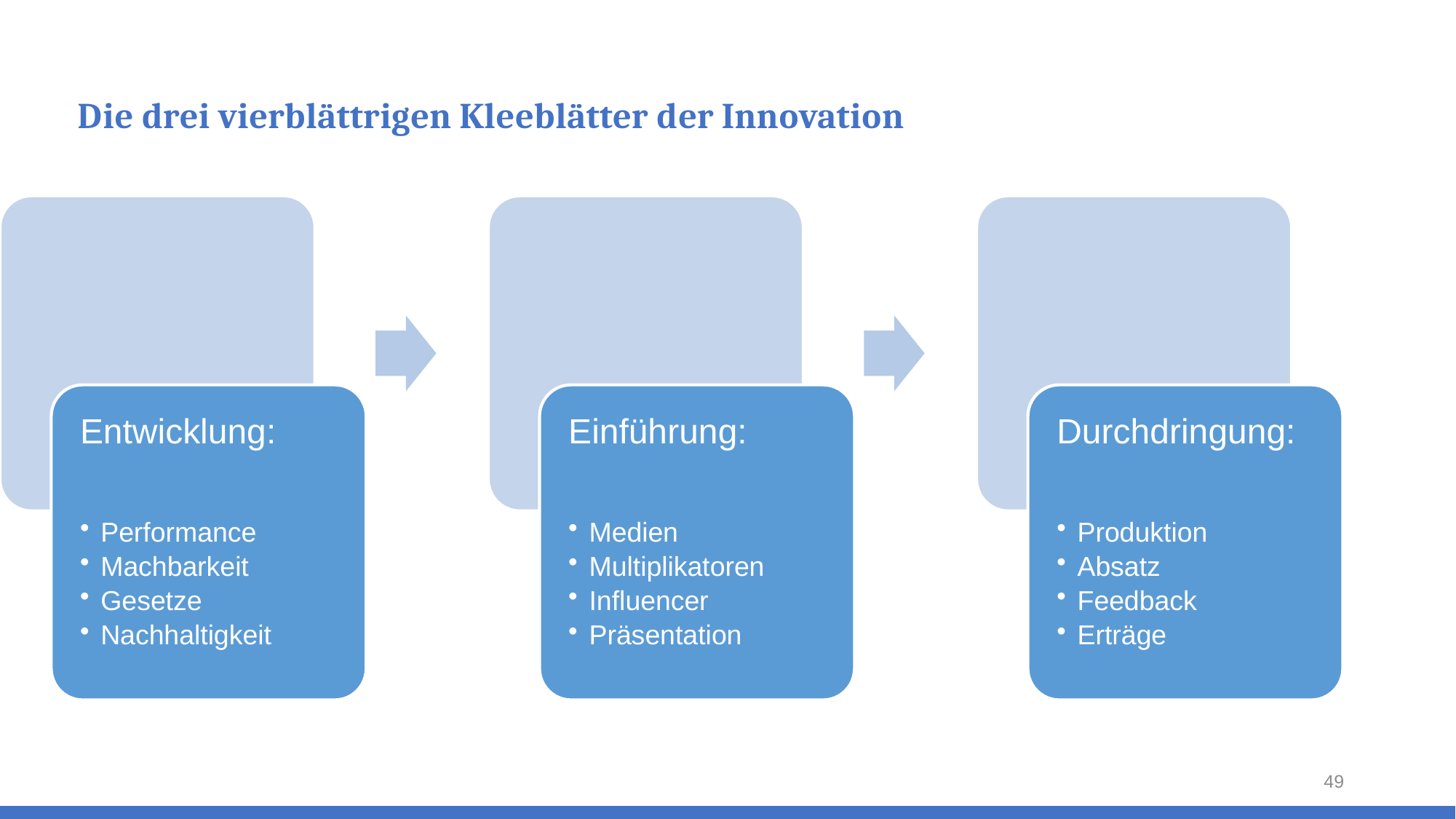

Entwicklung:

Performance
Machbarkeit
Gesetze
Nachhaltigkeit
Einführung:

Medien
Multiplikatoren
Influencer
Präsentation
Durchdringung:

Produktion
Absatz
Feedback
Erträge
# Die drei vierblättrigen Kleeblätter der Innovation
49